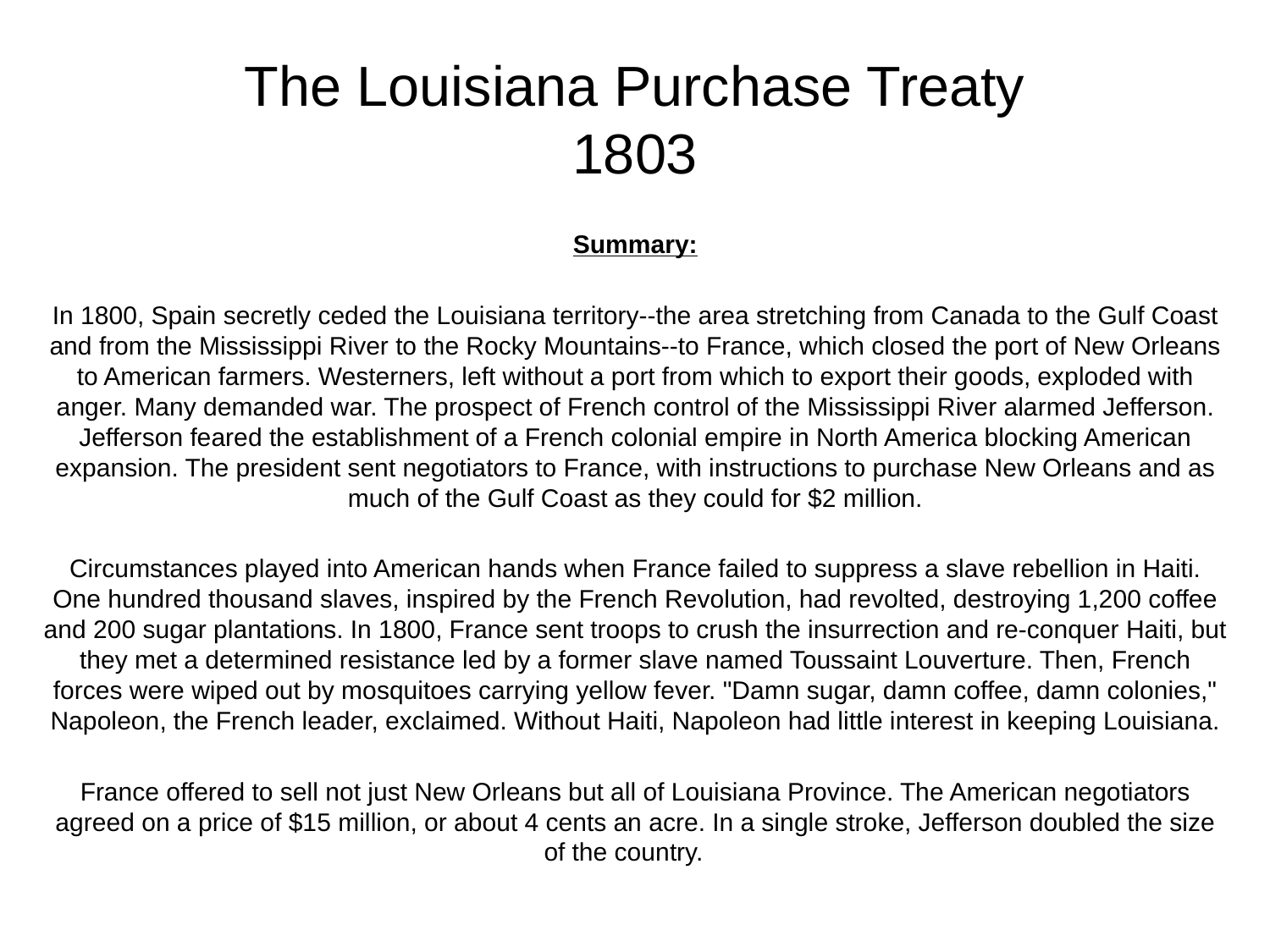

# The Louisiana Purchase Treaty 1803
Summary:

In 1800, Spain secretly ceded the Louisiana territory--the area stretching from Canada to the Gulf Coast and from the Mississippi River to the Rocky Mountains--to France, which closed the port of New Orleans to American farmers. Westerners, left without a port from which to export their goods, exploded with anger. Many demanded war. The prospect of French control of the Mississippi River alarmed Jefferson. Jefferson feared the establishment of a French colonial empire in North America blocking American expansion. The president sent negotiators to France, with instructions to purchase New Orleans and as much of the Gulf Coast as they could for $2 million.

Circumstances played into American hands when France failed to suppress a slave rebellion in Haiti. One hundred thousand slaves, inspired by the French Revolution, had revolted, destroying 1,200 coffee and 200 sugar plantations. In 1800, France sent troops to crush the insurrection and re-conquer Haiti, but they met a determined resistance led by a former slave named Toussaint Louverture. Then, French forces were wiped out by mosquitoes carrying yellow fever. "Damn sugar, damn coffee, damn colonies," Napoleon, the French leader, exclaimed. Without Haiti, Napoleon had little interest in keeping Louisiana.

France offered to sell not just New Orleans but all of Louisiana Province. The American negotiators agreed on a price of $15 million, or about 4 cents an acre. In a single stroke, Jefferson doubled the size of the country.